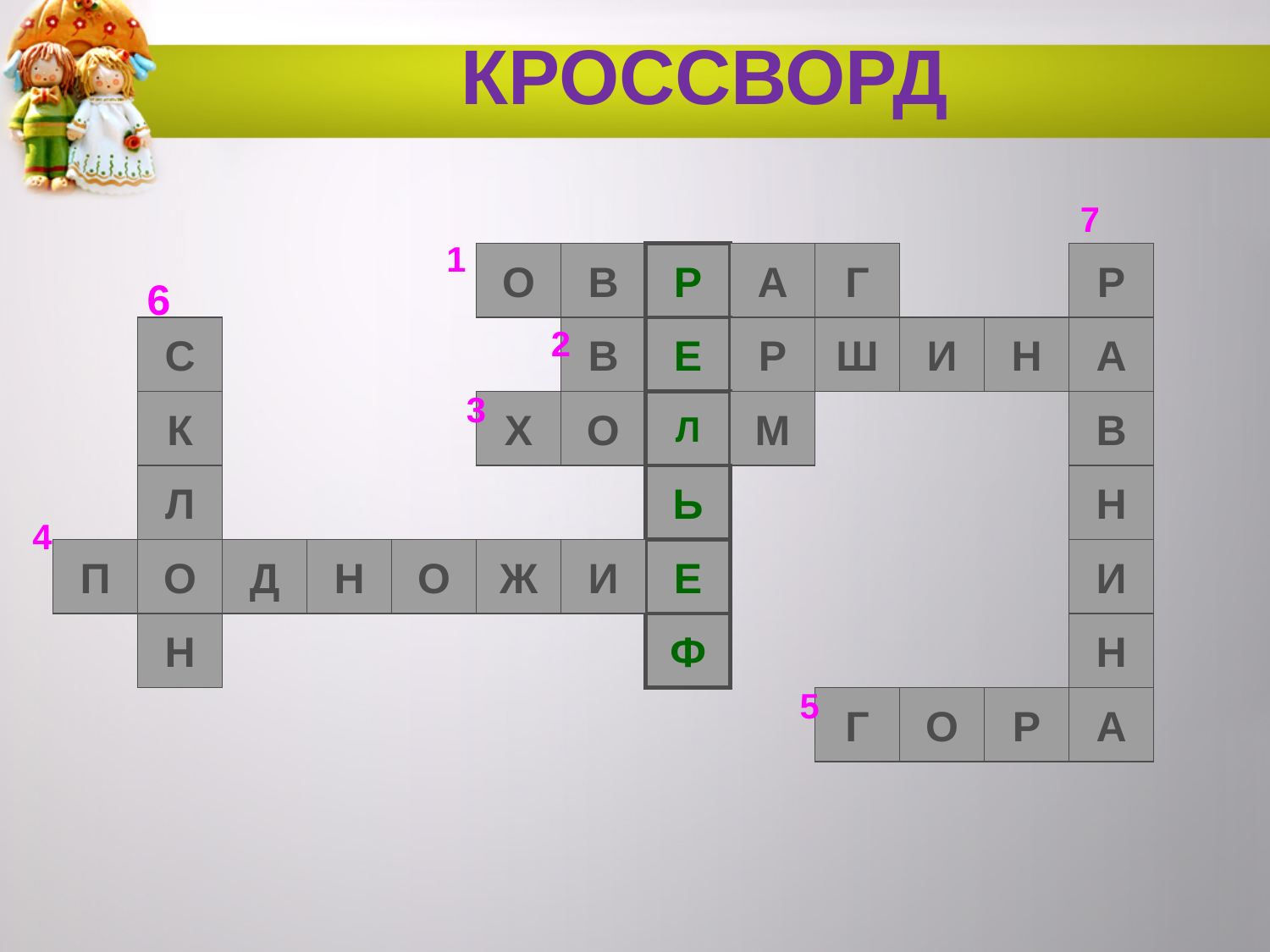

КРОССВОРД
7
1
О
В
Р
А
Г
Р
6
2
С
В
Е
Р
Ш
И
Н
А
3
К
Х
О
Л
М
В
Л
Ь
Н
4
П
О
Д
Н
О
Ж
И
Е
И
Н
Ф
Н
5
Г
О
Р
А